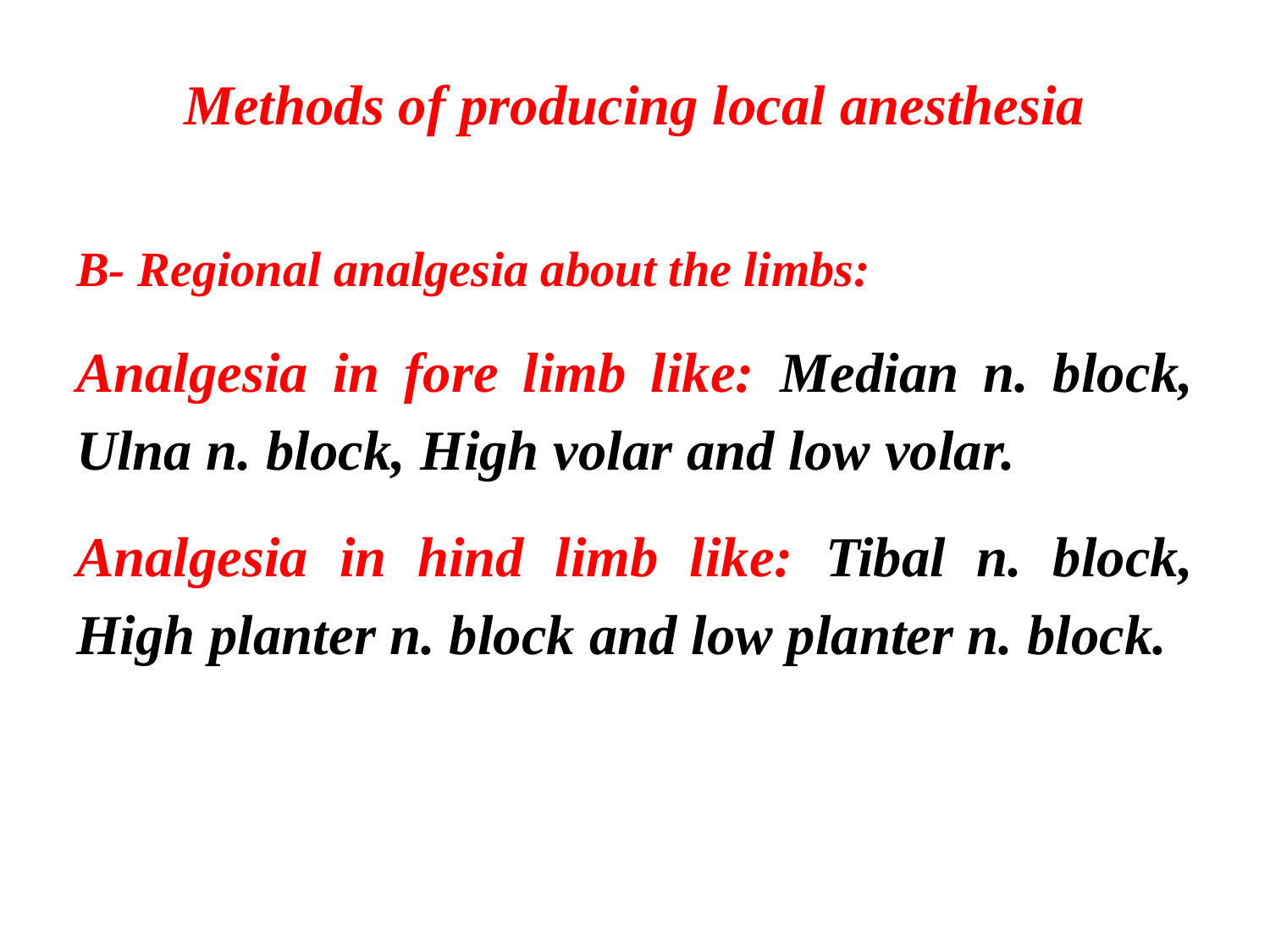

# Methods of producing local anesthesia
B- Regional analgesia about the limbs:
Analgesia in fore limb like: Median n. block, Ulna n. block, High volar and low volar.
Analgesia in hind limb like: Tibal n. block, High planter n. block and low planter n. block.